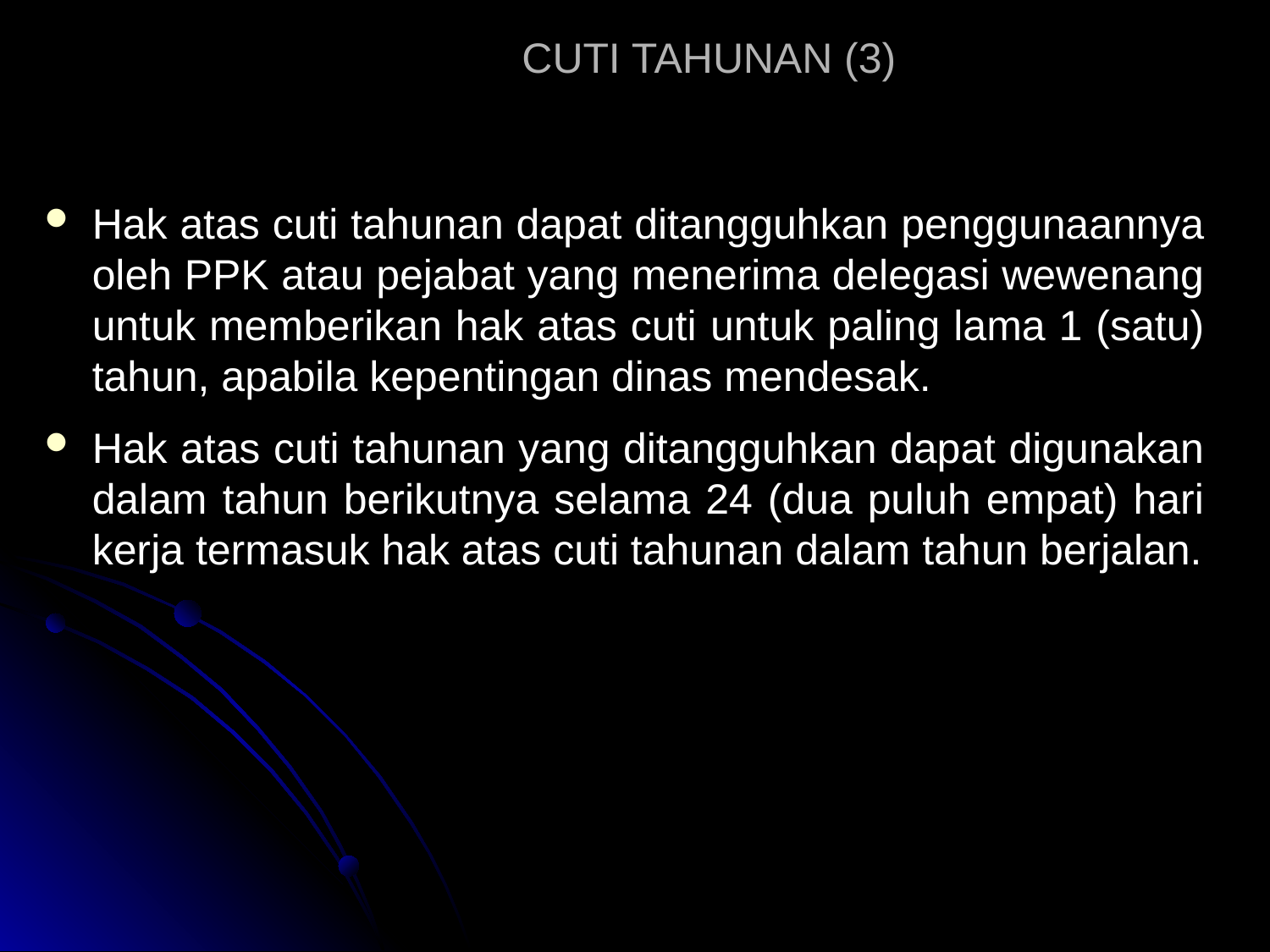

# CUTI TAHUNAN (3)
Hak atas cuti tahunan dapat ditangguhkan penggunaannya oleh PPK atau pejabat yang menerima delegasi wewenang untuk memberikan hak atas cuti untuk paling lama 1 (satu) tahun, apabila kepentingan dinas mendesak.
Hak atas cuti tahunan yang ditangguhkan dapat digunakan dalam tahun berikutnya selama 24 (dua puluh empat) hari kerja termasuk hak atas cuti tahunan dalam tahun berjalan.